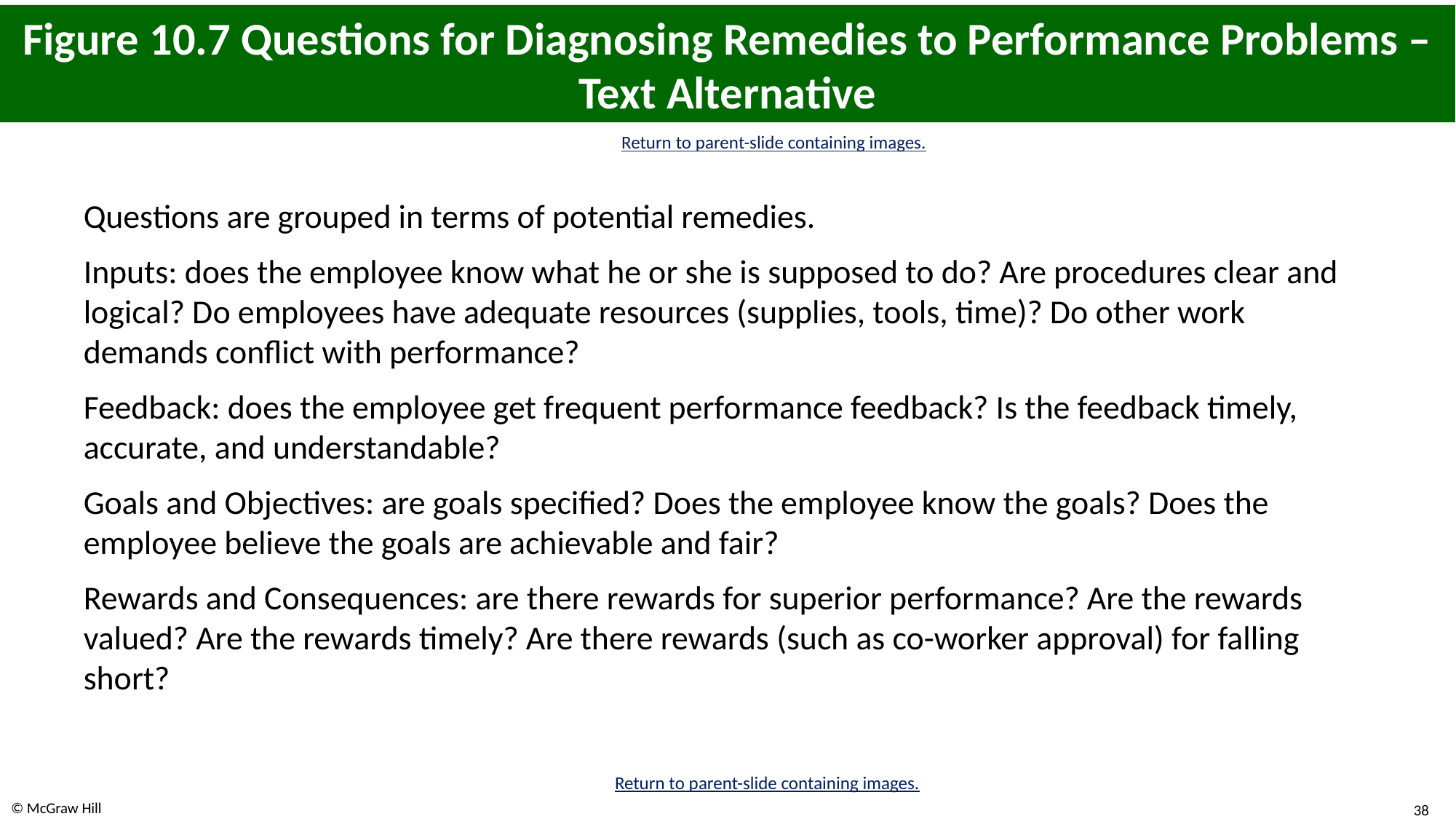

# Figure 10.7 Questions for Diagnosing Remedies to Performance Problems – Text Alternative
Return to parent-slide containing images.
Questions are grouped in terms of potential remedies.
Inputs: does the employee know what he or she is supposed to do? Are procedures clear and logical? Do employees have adequate resources (supplies, tools, time)? Do other work demands conflict with performance?
Feedback: does the employee get frequent performance feedback? Is the feedback timely, accurate, and understandable?
Goals and Objectives: are goals specified? Does the employee know the goals? Does the employee believe the goals are achievable and fair?
Rewards and Consequences: are there rewards for superior performance? Are the rewards valued? Are the rewards timely? Are there rewards (such as co-worker approval) for falling short?
Return to parent-slide containing images.